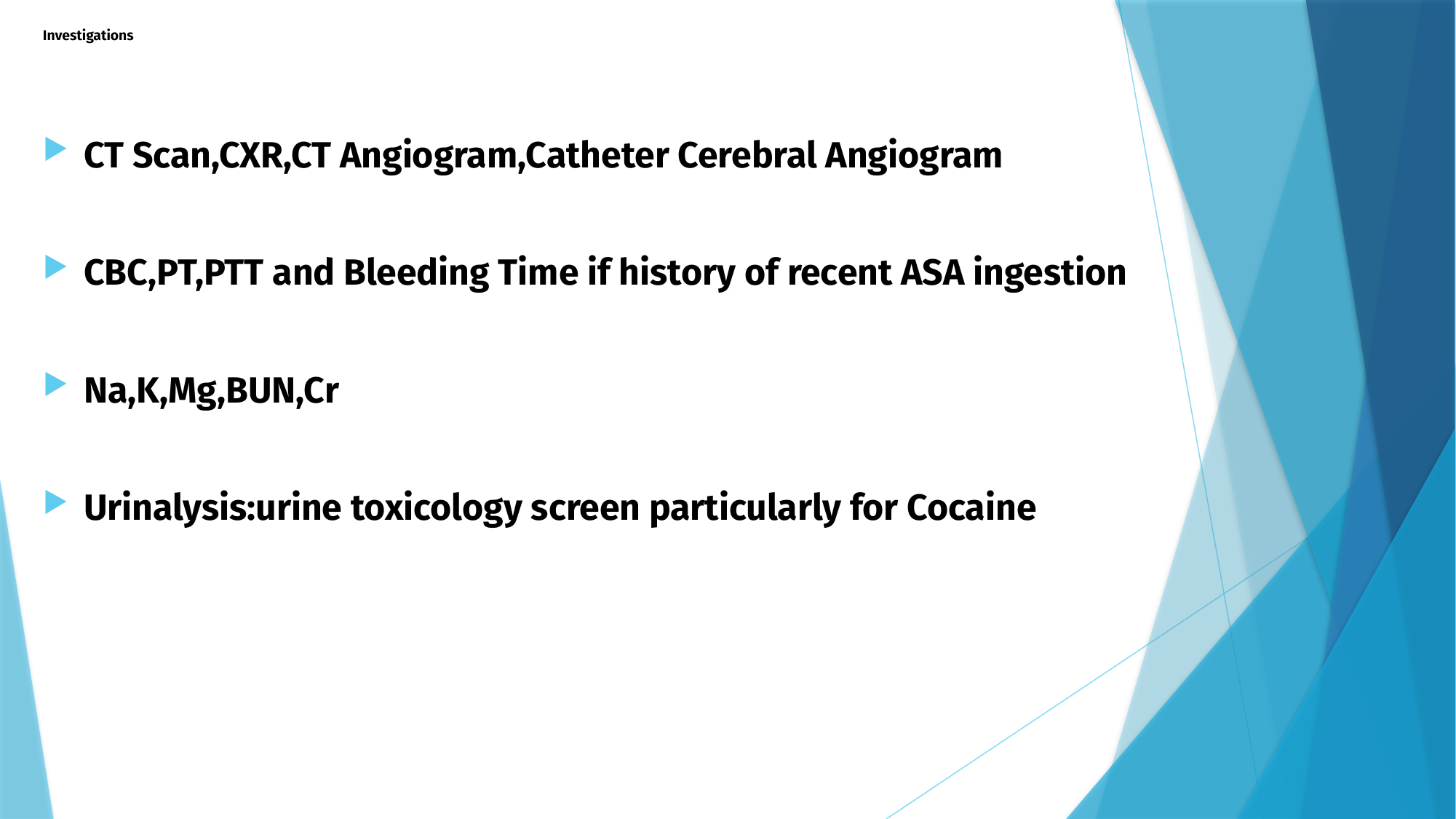

# Investigations
CT Scan,CXR,CT Angiogram,Catheter Cerebral Angiogram

CBC,PT,PTT and Bleeding Time if history of recent ASA ingestion

Na,K,Mg,BUN,Cr

Urinalysis:urine toxicology screen particularly for Cocaine